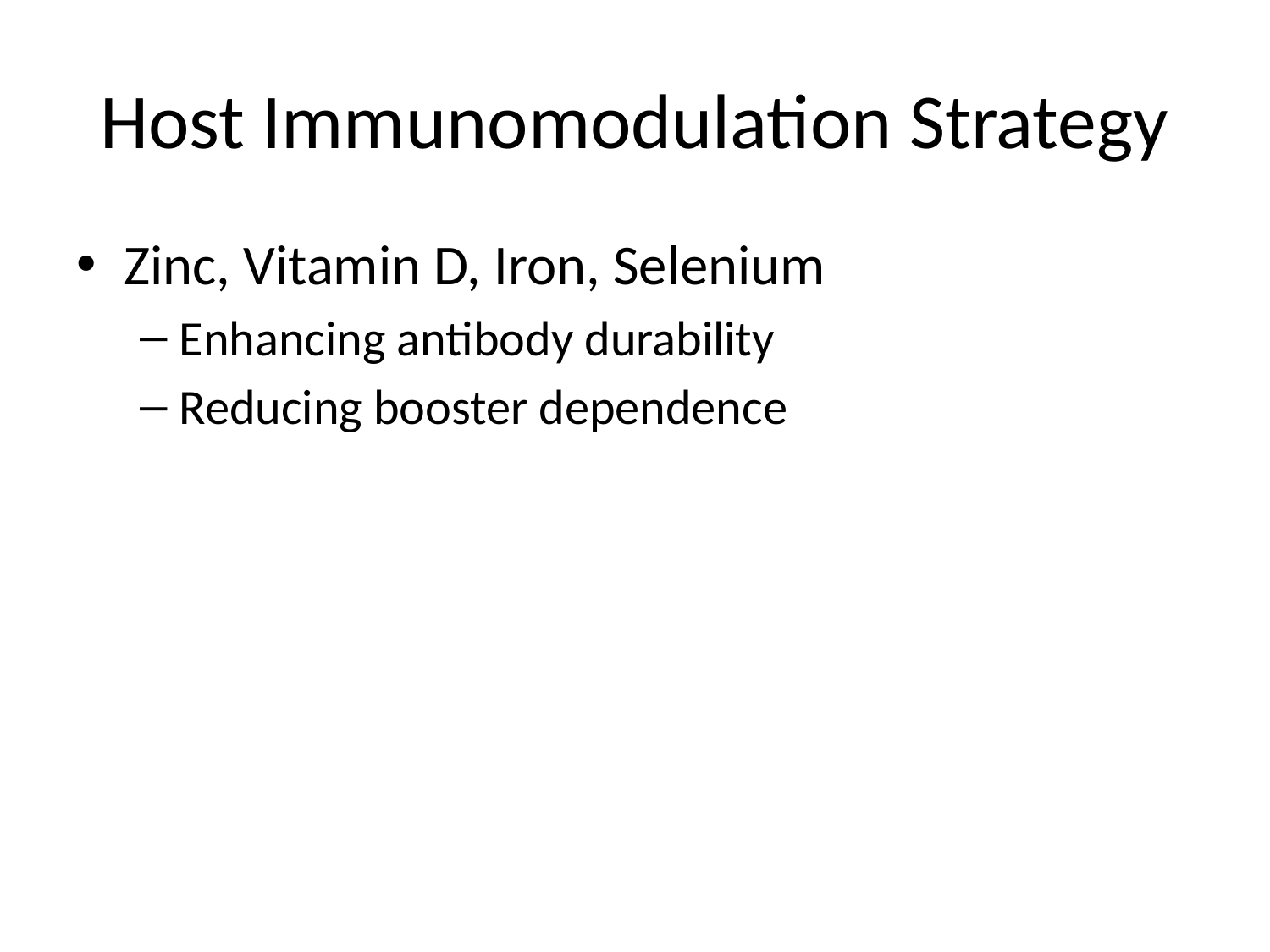

# Host Immunomodulation Strategy
Zinc, Vitamin D, Iron, Selenium
Enhancing antibody durability
Reducing booster dependence